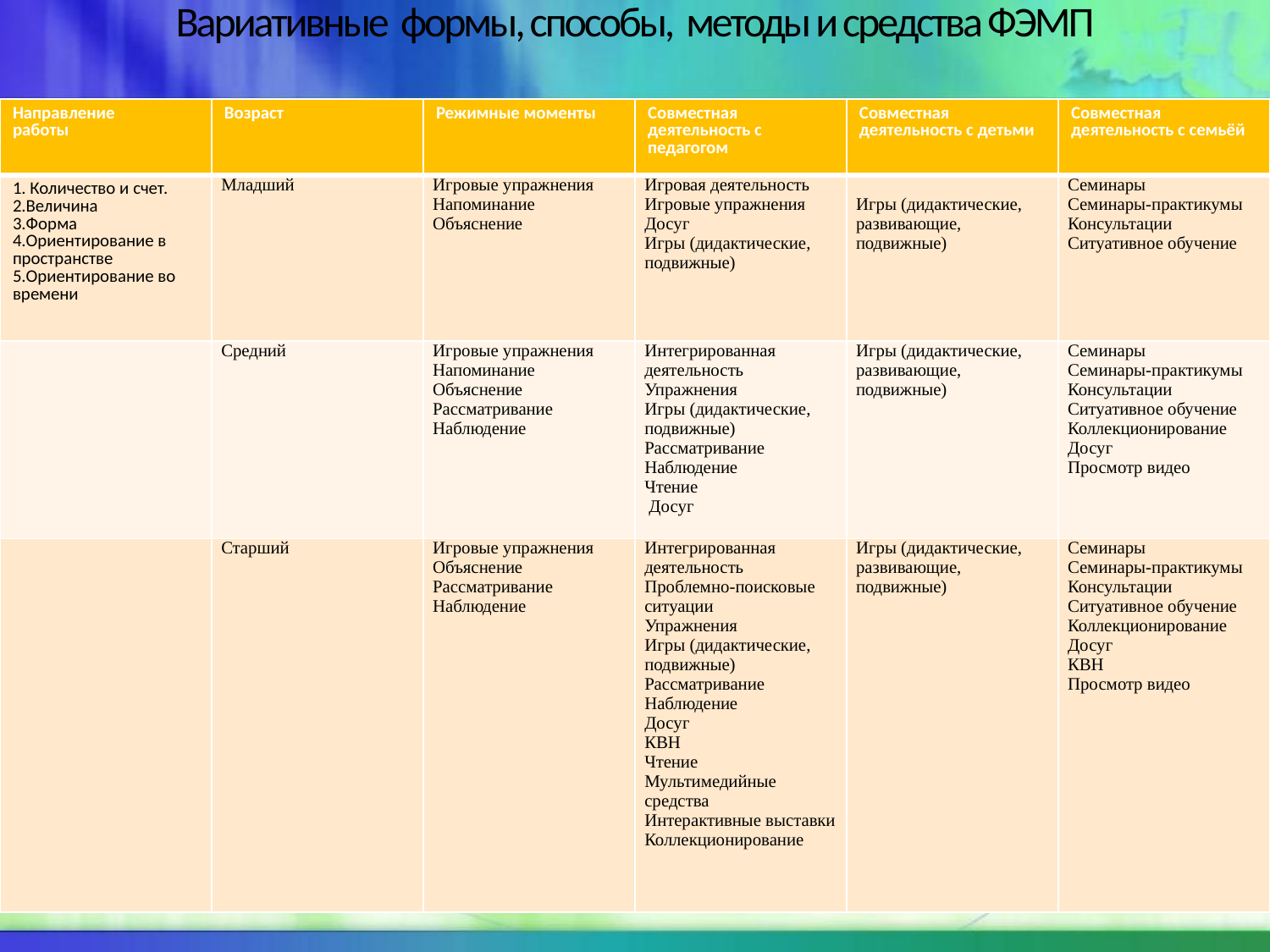

# Вариативные  формы, способы,  методы и средства ФЭМП
| Направление работы | Возраст | Режимные моменты | Совместная деятельность с педагогом | Совместная деятельность с детьми | Совместная деятельность с семьёй |
| --- | --- | --- | --- | --- | --- |
| 1. Количество и счет. 2.Величина 3.Форма 4.Ориентирование в пространстве 5.Ориентирование во времени | Младший | Игровые упражнения Напоминание Объяснение | Игровая деятельность Игровые упражнения Досуг Игры (дидактические, подвижные) | Игры (дидактические, развивающие, подвижные) | Семинары Семинары-практикумы Консультации Ситуативное обучение |
|  | Средний | Игровые упражнения Напоминание Объяснение Рассматривание Наблюдение | Интегрированная деятельность Упражнения Игры (дидактические, подвижные) Рассматривание Наблюдение Чтение Досуг | Игры (дидактические, развивающие, подвижные) | Семинары Семинары-практикумы Консультации Ситуативное обучение Коллекционирование Досуг Просмотр видео |
|  | Старший | Игровые упражнения Объяснение Рассматривание Наблюдение | Интегрированная деятельность Проблемно-поисковые ситуации Упражнения Игры (дидактические, подвижные) Рассматривание Наблюдение Досуг КВН Чтение Мультимедийные средства Интерактивные выставки Коллекционирование | Игры (дидактические, развивающие, подвижные) | Семинары Семинары-практикумы Консультации Ситуативное обучение Коллекционирование Досуг КВН Просмотр видео |